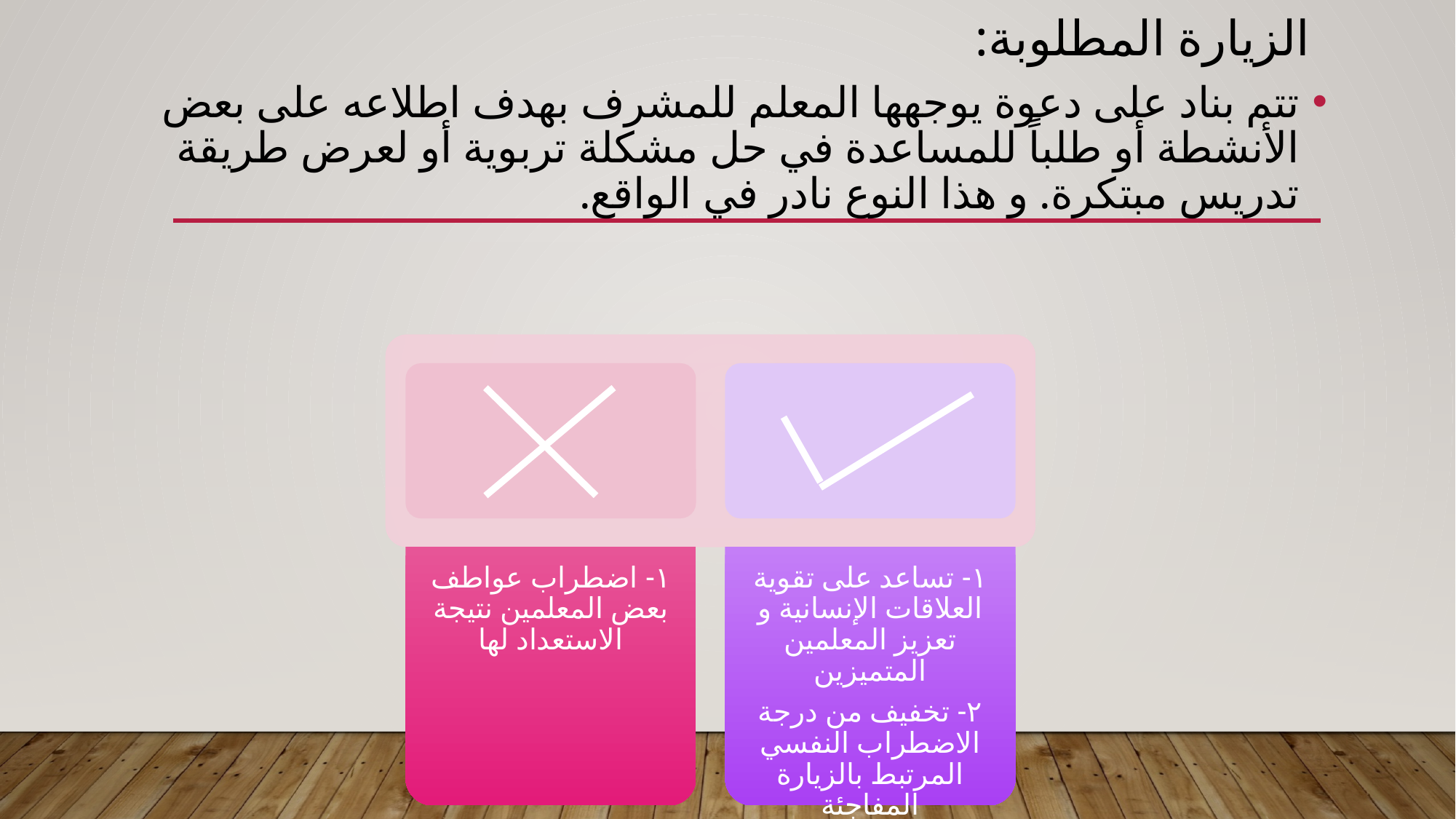

# الزيارة المطلوبة:
تتم بناد على دعوة يوجهها المعلم للمشرف بهدف اطلاعه على بعض الأنشطة أو طلباً للمساعدة في حل مشكلة تربوية أو لعرض طريقة تدريس مبتكرة. و هذا النوع نادر في الواقع.
١- اضطراب عواطف بعض المعلمين نتيجة الاستعداد لها

١- تساعد على تقوية العلاقات الإنسانية و تعزيز المعلمين المتميزين
٢- تخفيف من درجة الاضطراب النفسي المرتبط بالزيارة المفاجئة